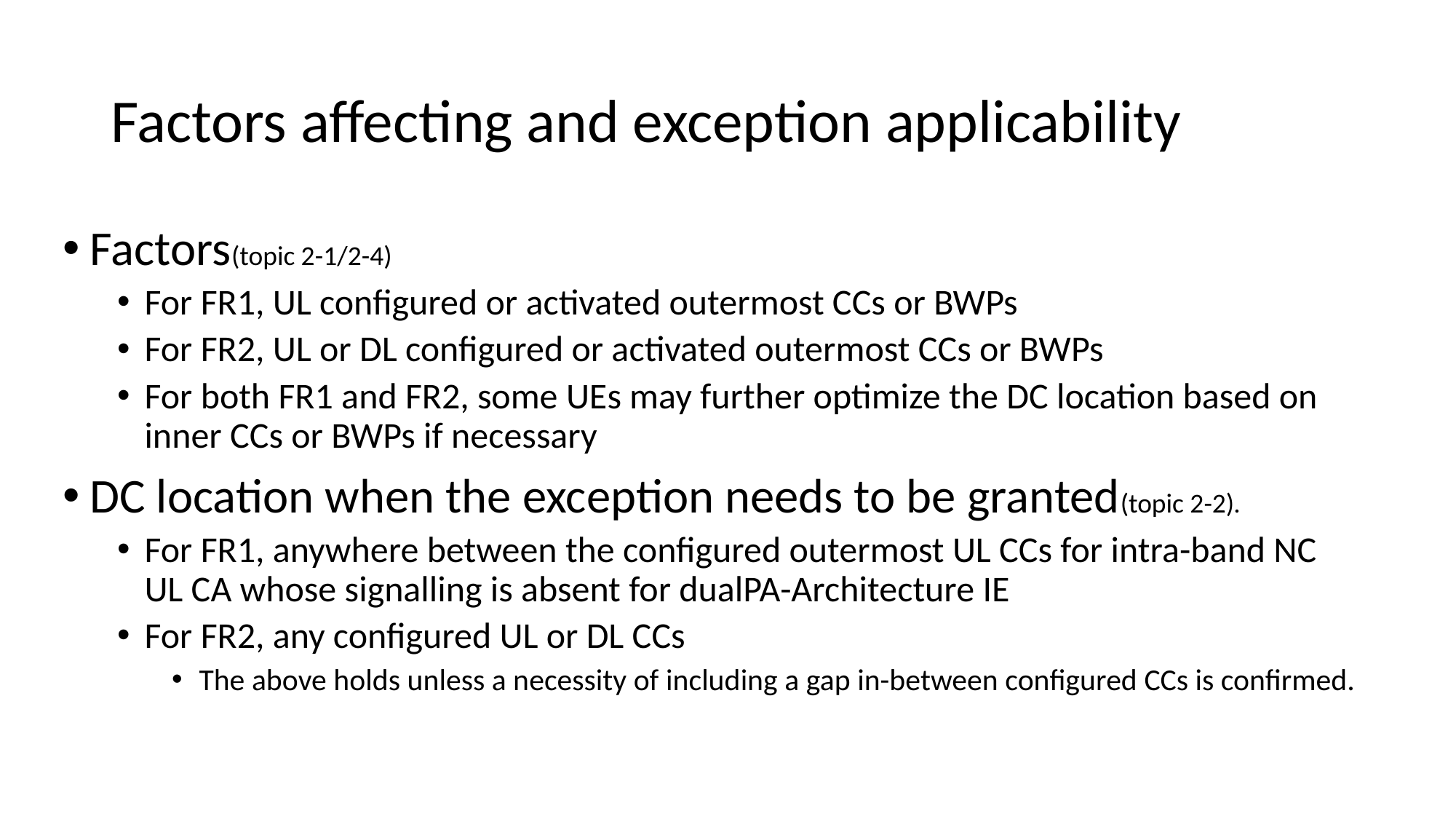

# Factors affecting and exception applicability
Factors(topic 2-1/2-4)
For FR1, UL configured or activated outermost CCs or BWPs
For FR2, UL or DL configured or activated outermost CCs or BWPs
For both FR1 and FR2, some UEs may further optimize the DC location based on inner CCs or BWPs if necessary
DC location when the exception needs to be granted(topic 2-2).
For FR1, anywhere between the configured outermost UL CCs for intra-band NC UL CA whose signalling is absent for dualPA-Architecture IE
For FR2, any configured UL or DL CCs
The above holds unless a necessity of including a gap in-between configured CCs is confirmed.